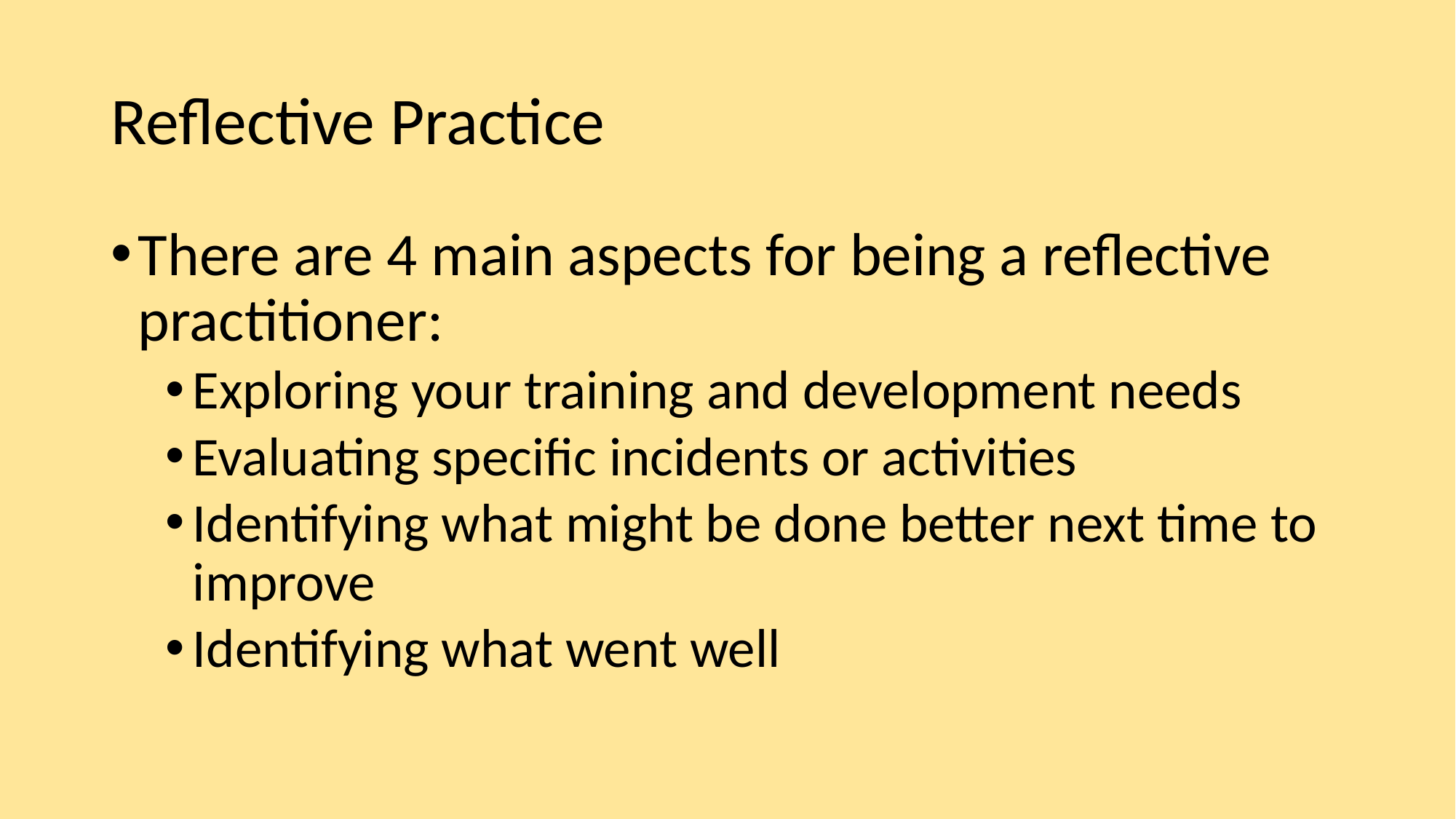

# Reflective Practice
There are 4 main aspects for being a reflective practitioner:
Exploring your training and development needs
Evaluating specific incidents or activities
Identifying what might be done better next time to improve
Identifying what went well